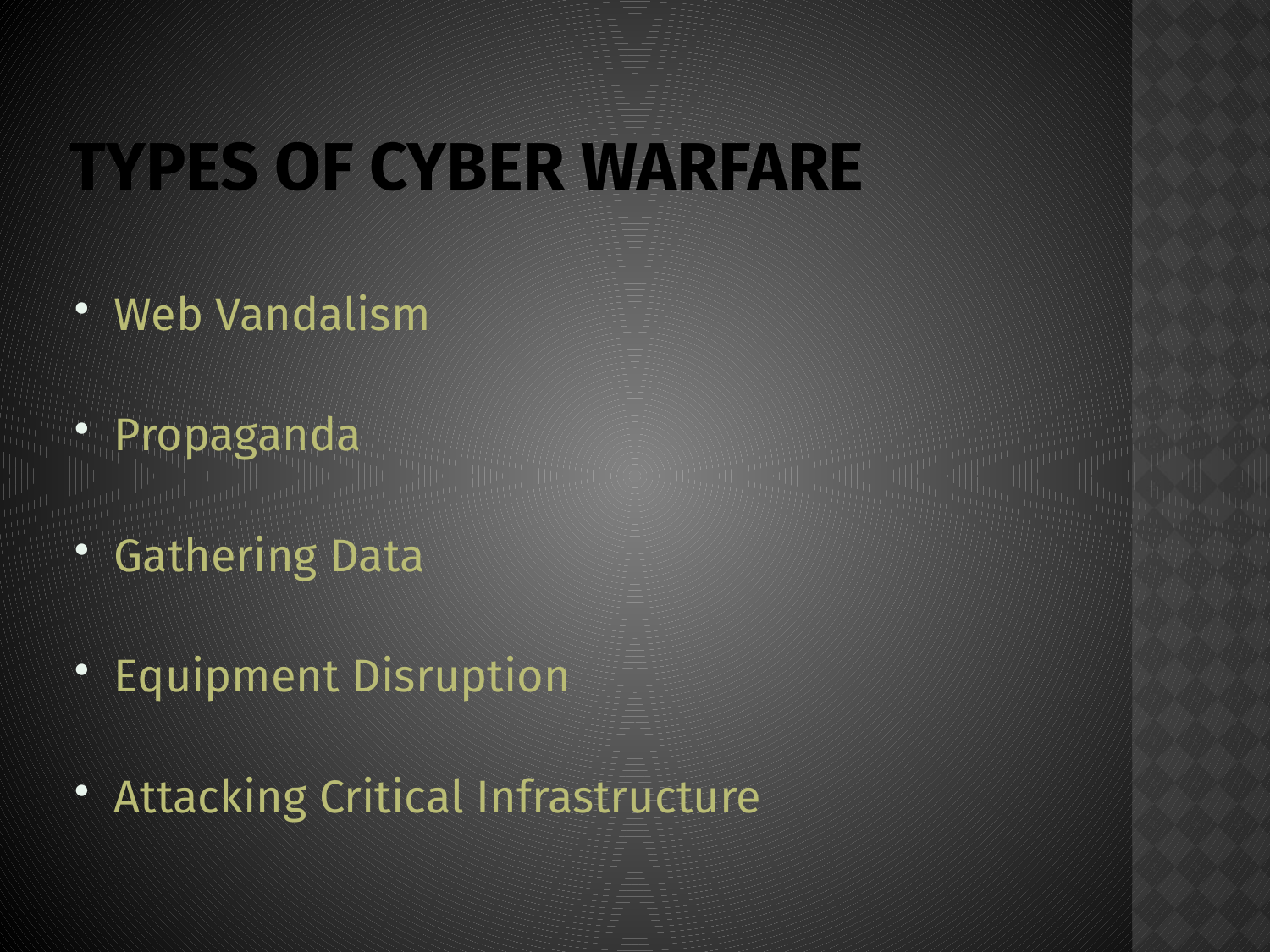

# Types of Cyber Warfare
Web Vandalism
Propaganda
Gathering Data
Equipment Disruption
Attacking Critical Infrastructure